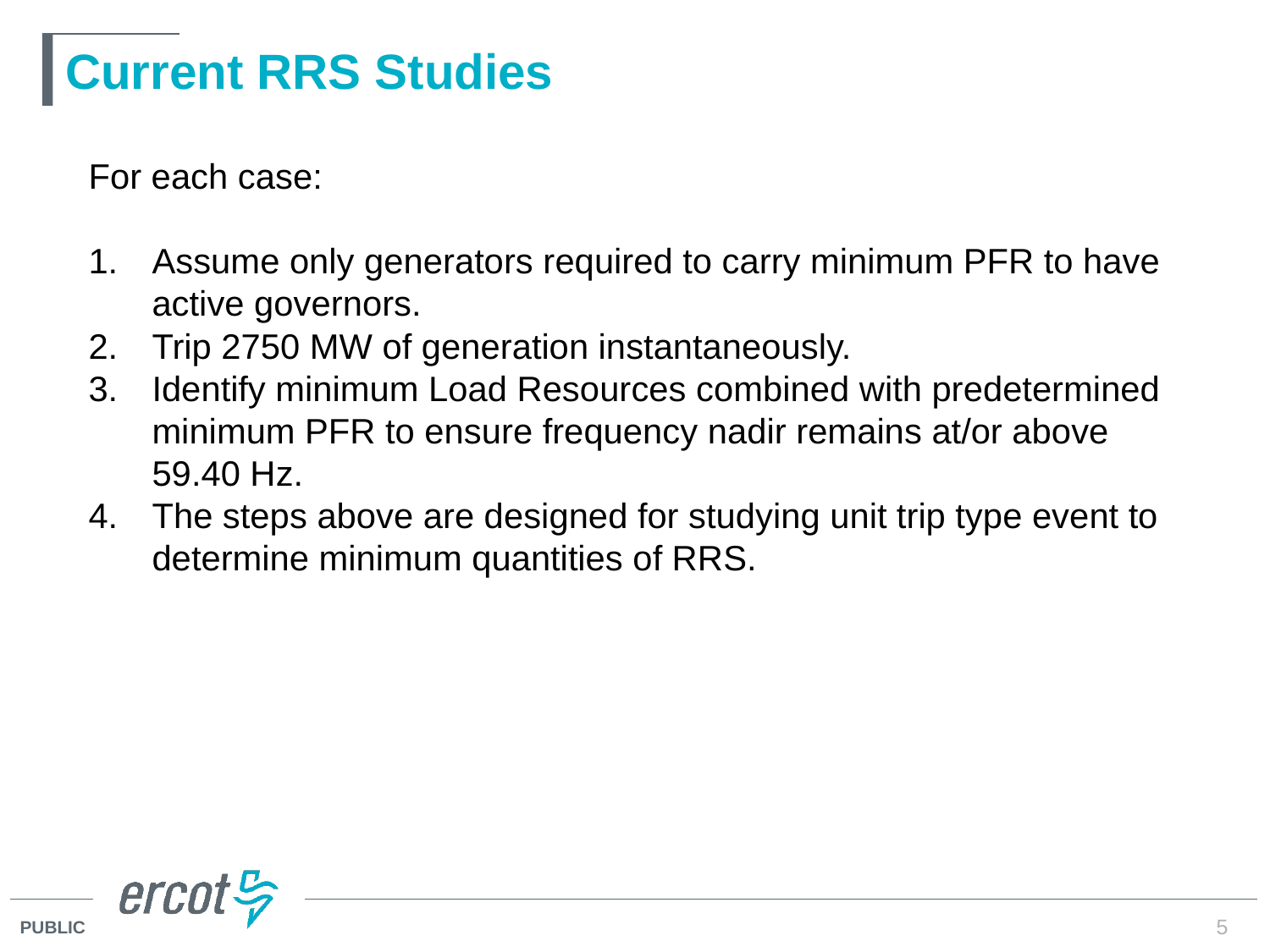

# Current RRS Studies
For each case:

Assume only generators required to carry minimum PFR to have active governors.
Trip 2750 MW of generation instantaneously.
Identify minimum Load Resources combined with predetermined minimum PFR to ensure frequency nadir remains at/or above 59.40 Hz.
The steps above are designed for studying unit trip type event to determine minimum quantities of RRS.
5